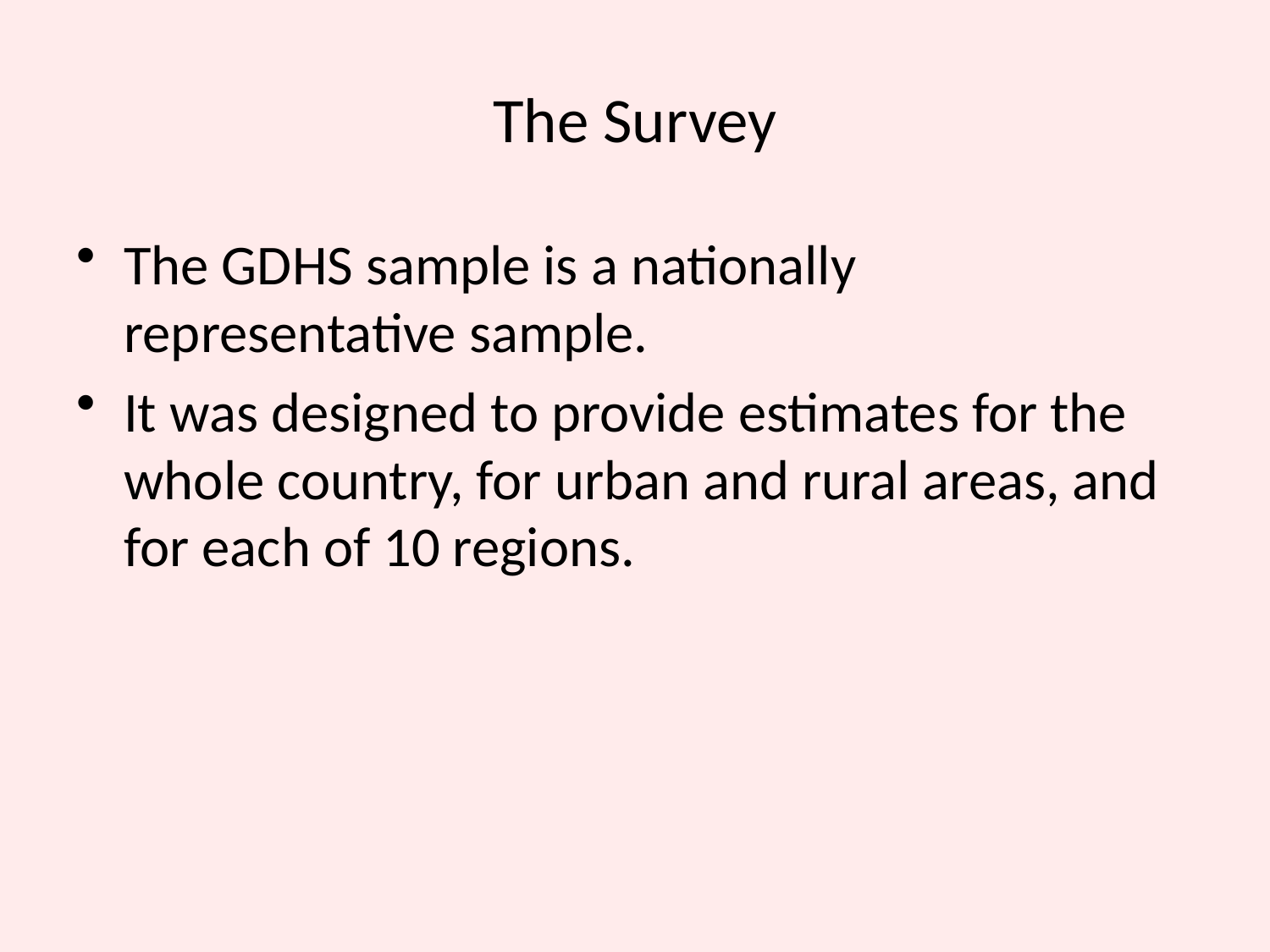

# The Survey
The GDHS sample is a nationally representative sample.
It was designed to provide estimates for the whole country, for urban and rural areas, and for each of 10 regions.